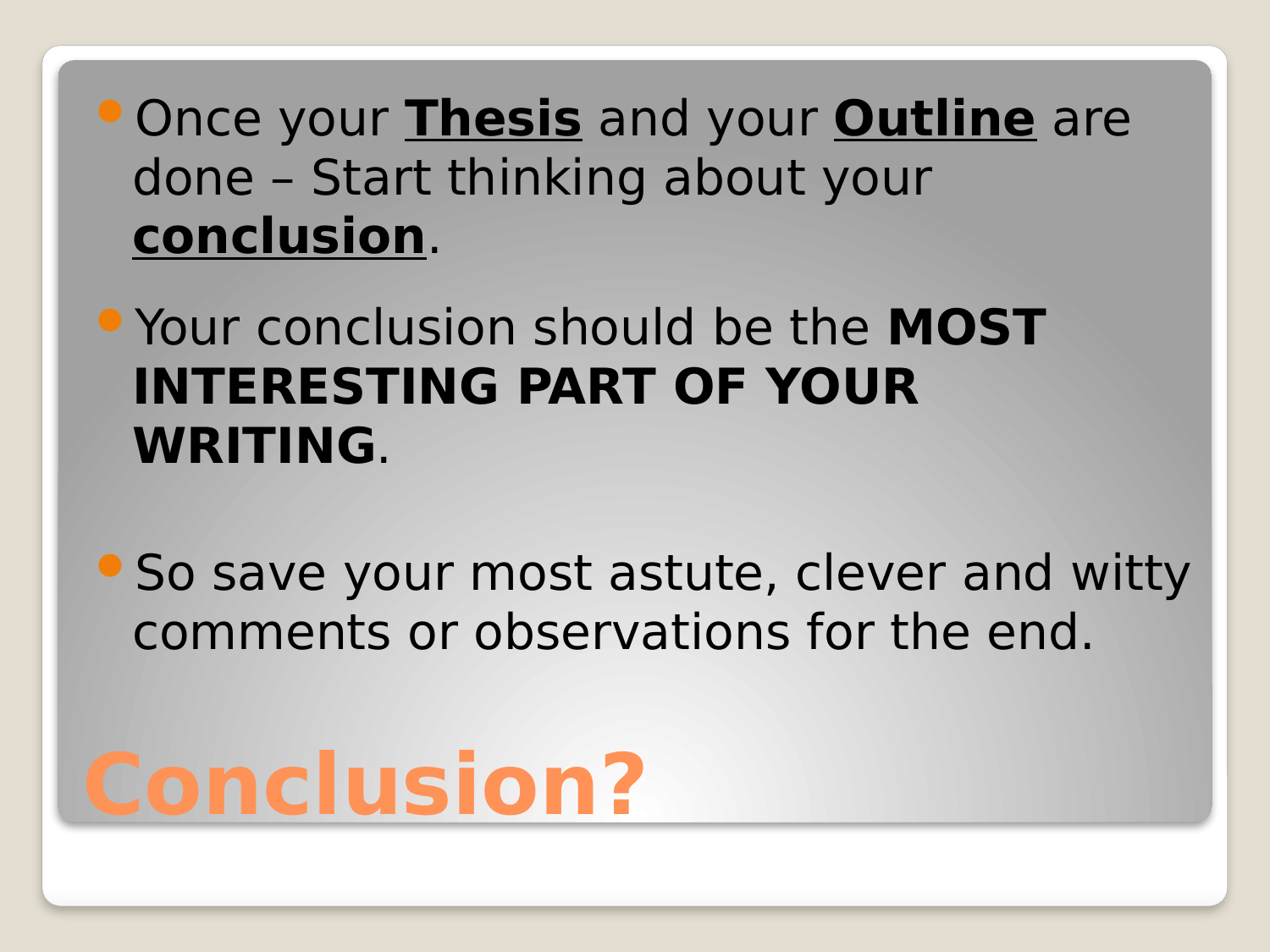

Once your Thesis and your Outline are done – Start thinking about your conclusion.

Your conclusion should be the MOST INTERESTING PART OF YOUR WRITING.

So save your most astute, clever and witty comments or observations for the end.
# Conclusion?